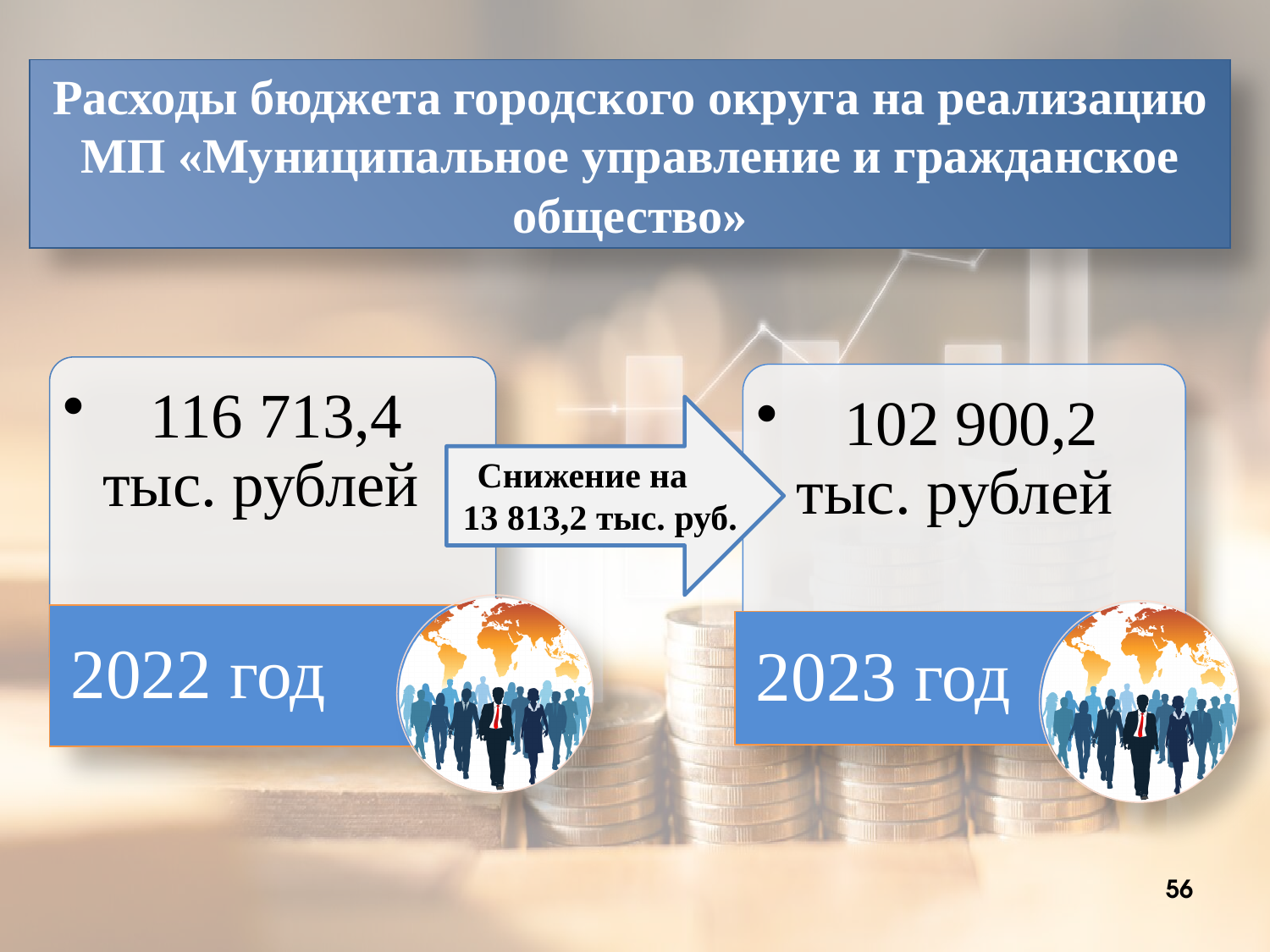

Расходы бюджета городского округа на реализацию МП «Муниципальное управление и гражданское общество»
   116 713,4 тыс. рублей
2022 год
   102 900,2 тыс. рублей
2023 год

  Снижение на
13 813,2 тыс. руб.
56